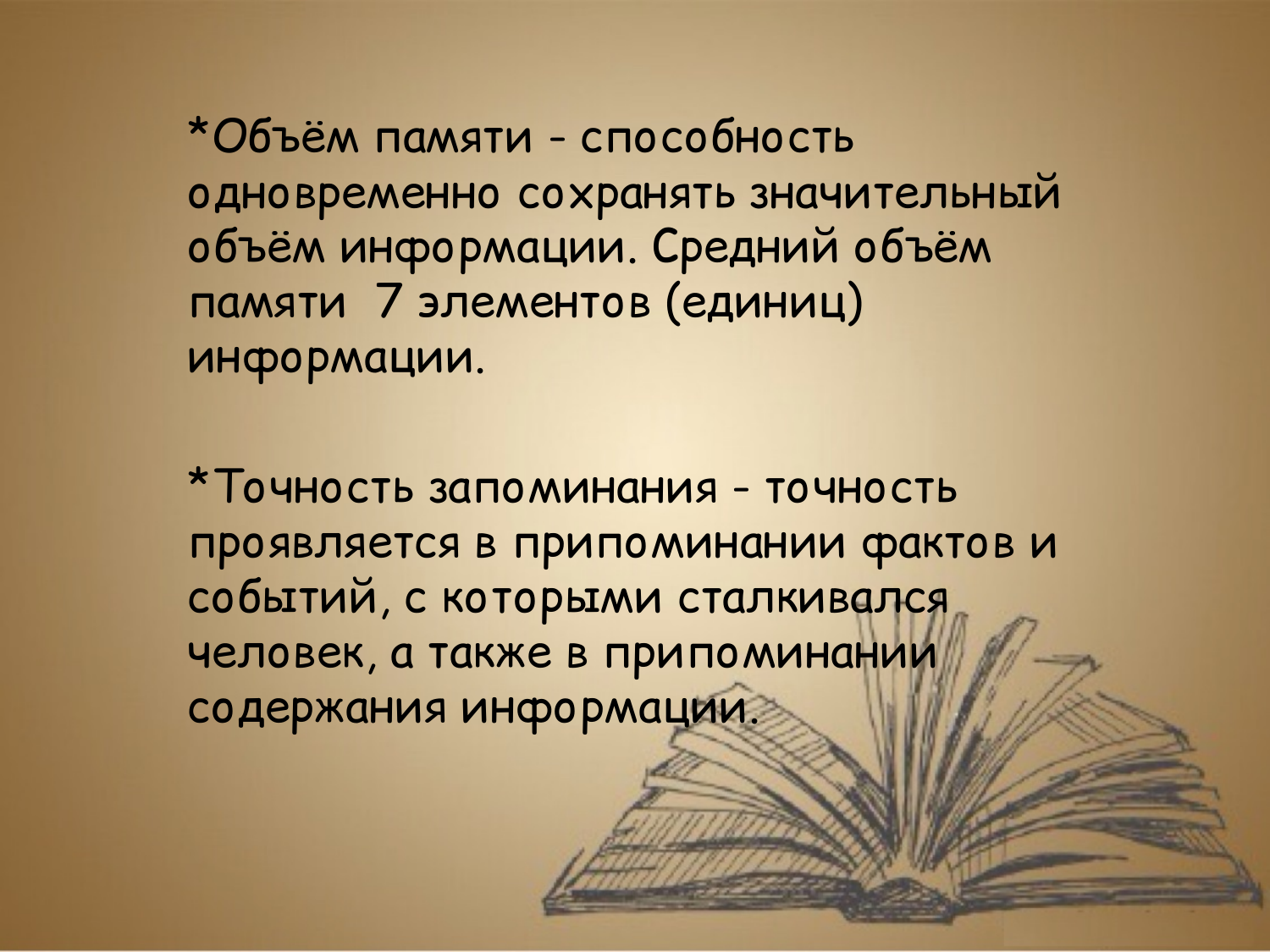

*Объём памяти - способность одновременно сохранять значительный объём информации. Средний объём памяти  7 элементов (единиц) информации.
*Точность запоминания - точность проявляется в припоминании фактов и событий, с которыми сталкивался человек, а также в припоминании содержания информации.